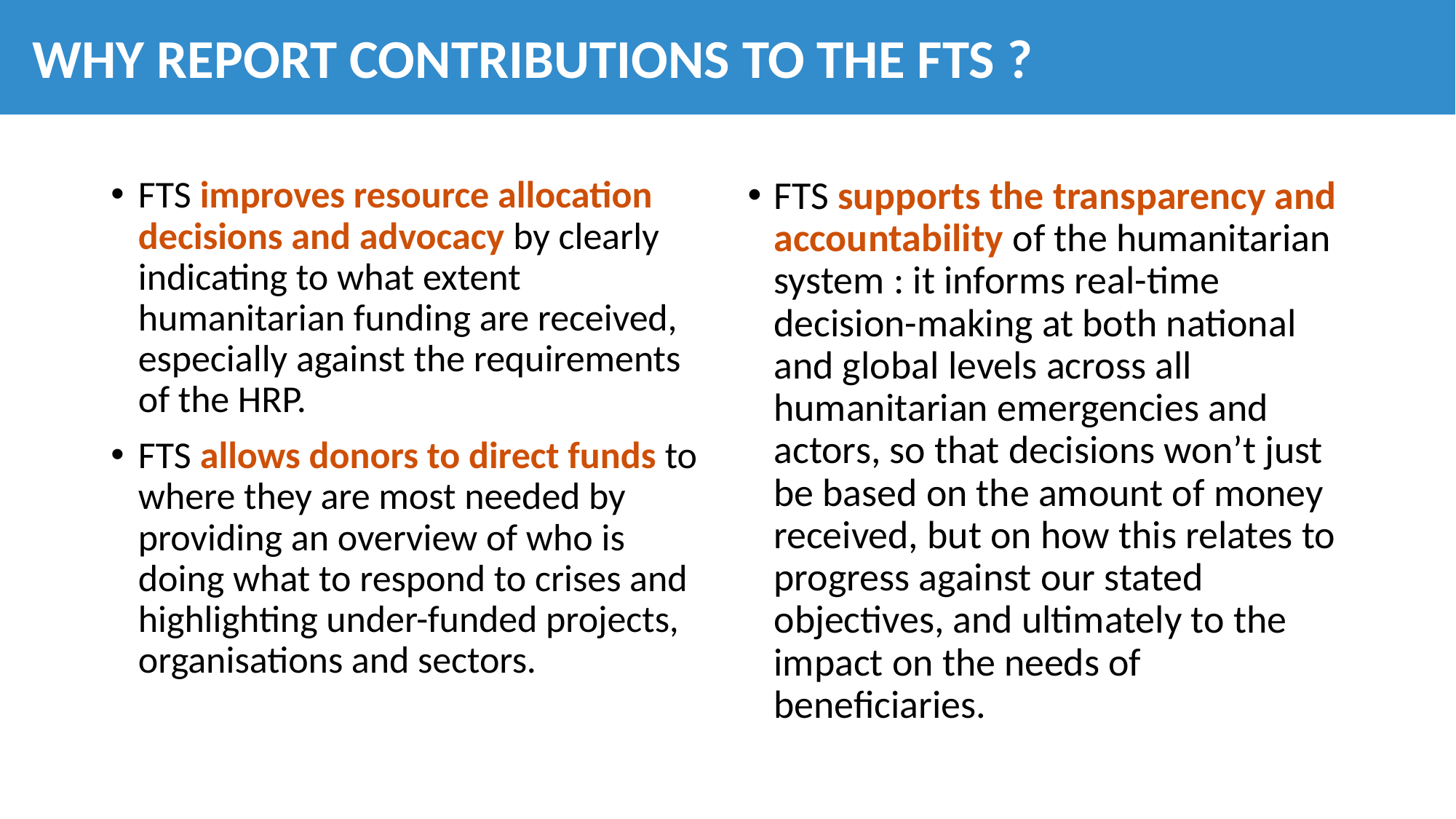

WHY REPORT CONTRIBUTIONS TO THE FTS ?
FTS improves resource allocation decisions and advocacy by clearly indicating to what extent humanitarian funding are received, especially against the requirements of the HRP.
FTS allows donors to direct funds to where they are most needed by providing an overview of who is doing what to respond to crises and highlighting under-funded projects, organisations and sectors.
FTS supports the transparency and accountability of the humanitarian system : it informs real-time decision-making at both national and global levels across all humanitarian emergencies and actors, so that decisions won’t just be based on the amount of money received, but on how this relates to progress against our stated objectives, and ultimately to the impact on the needs of beneficiaries.